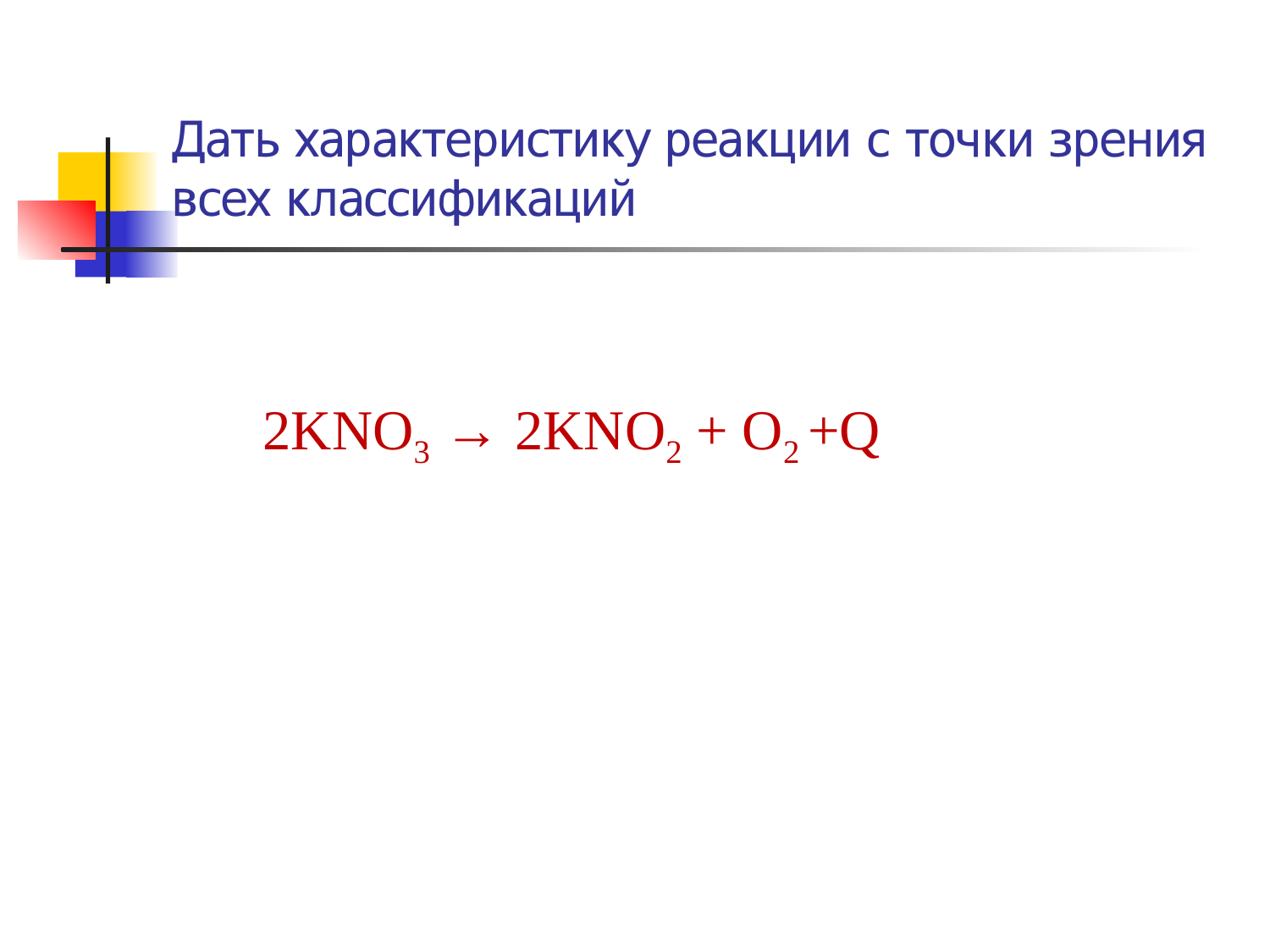

# Дать характеристику реакции с точки зрения всех классификаций

 2KNO3 → 2KNO2 + O2 +Q